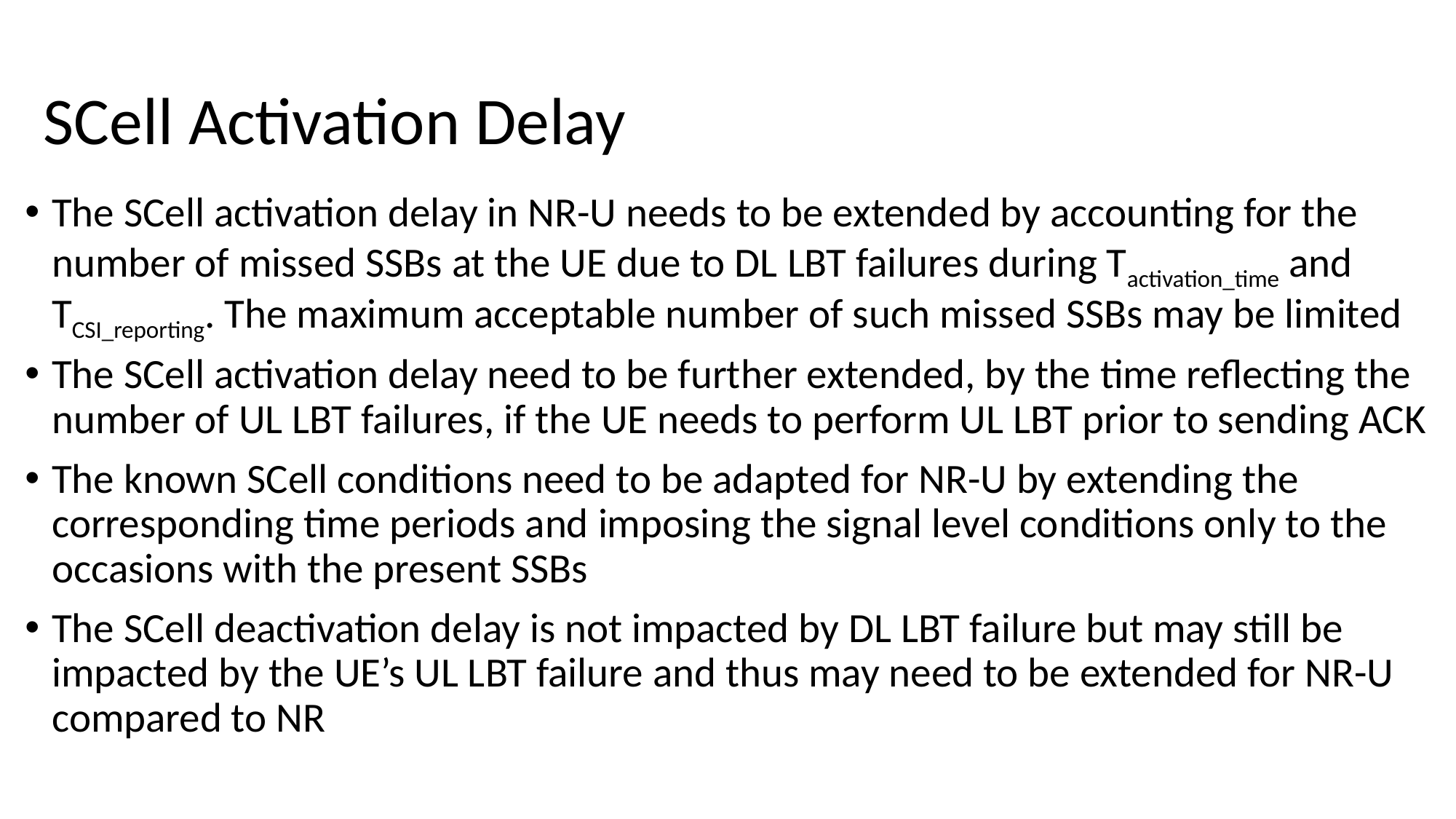

# SCell Activation Delay
The SCell activation delay in NR-U needs to be extended by accounting for the number of missed SSBs at the UE due to DL LBT failures during Tactivation_time and TCSI_reporting. The maximum acceptable number of such missed SSBs may be limited
The SCell activation delay need to be further extended, by the time reflecting the number of UL LBT failures, if the UE needs to perform UL LBT prior to sending ACK
The known SCell conditions need to be adapted for NR-U by extending the corresponding time periods and imposing the signal level conditions only to the occasions with the present SSBs
The SCell deactivation delay is not impacted by DL LBT failure but may still be impacted by the UE’s UL LBT failure and thus may need to be extended for NR-U compared to NR